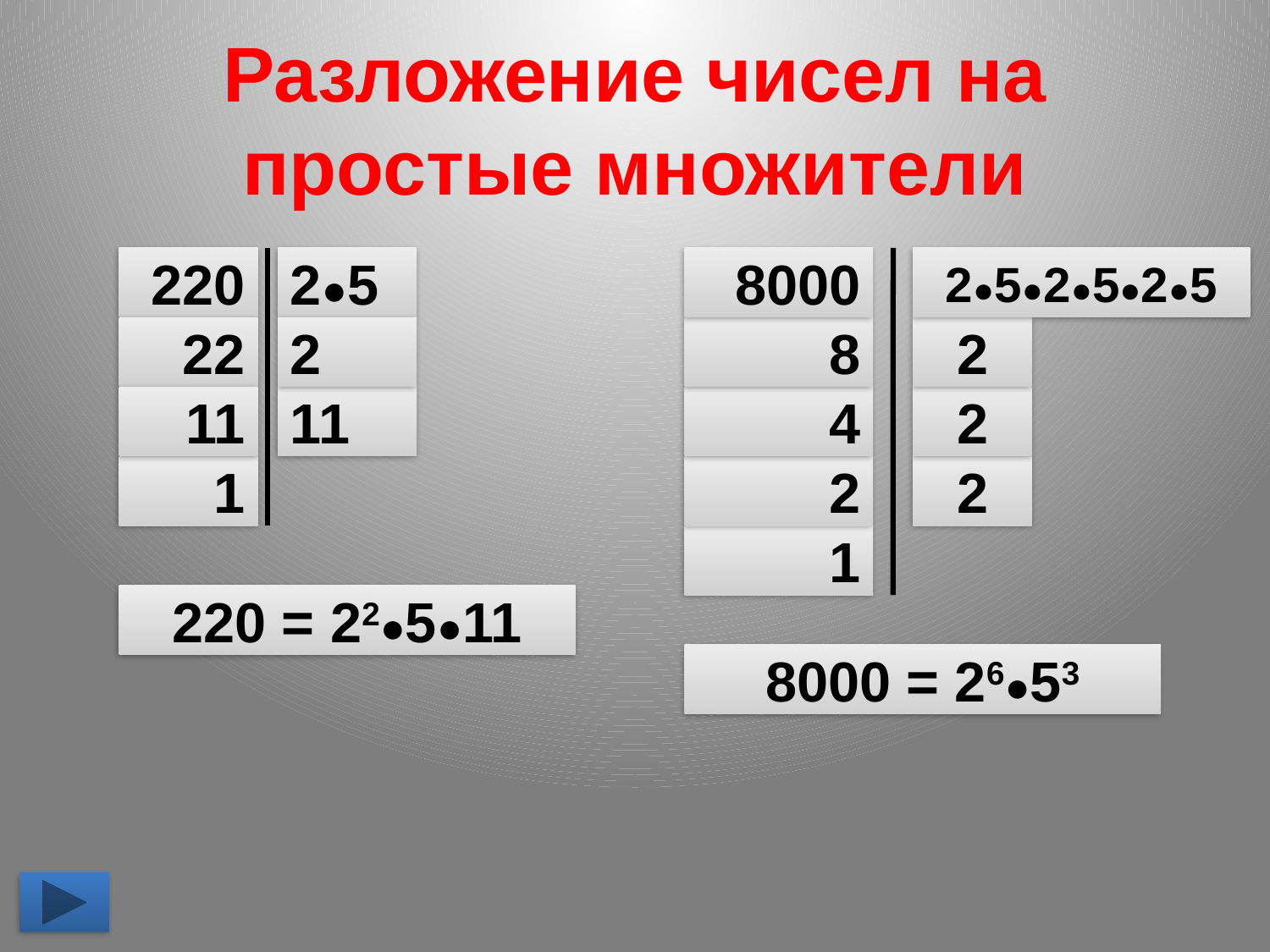

# Разложение чисел на простые множители
220
2●5
8000
2●5●2●5●2●5
22
2
8
2
11
11
4
2
1
2
2
1
220 = 22●5●11
8000 = 26●53